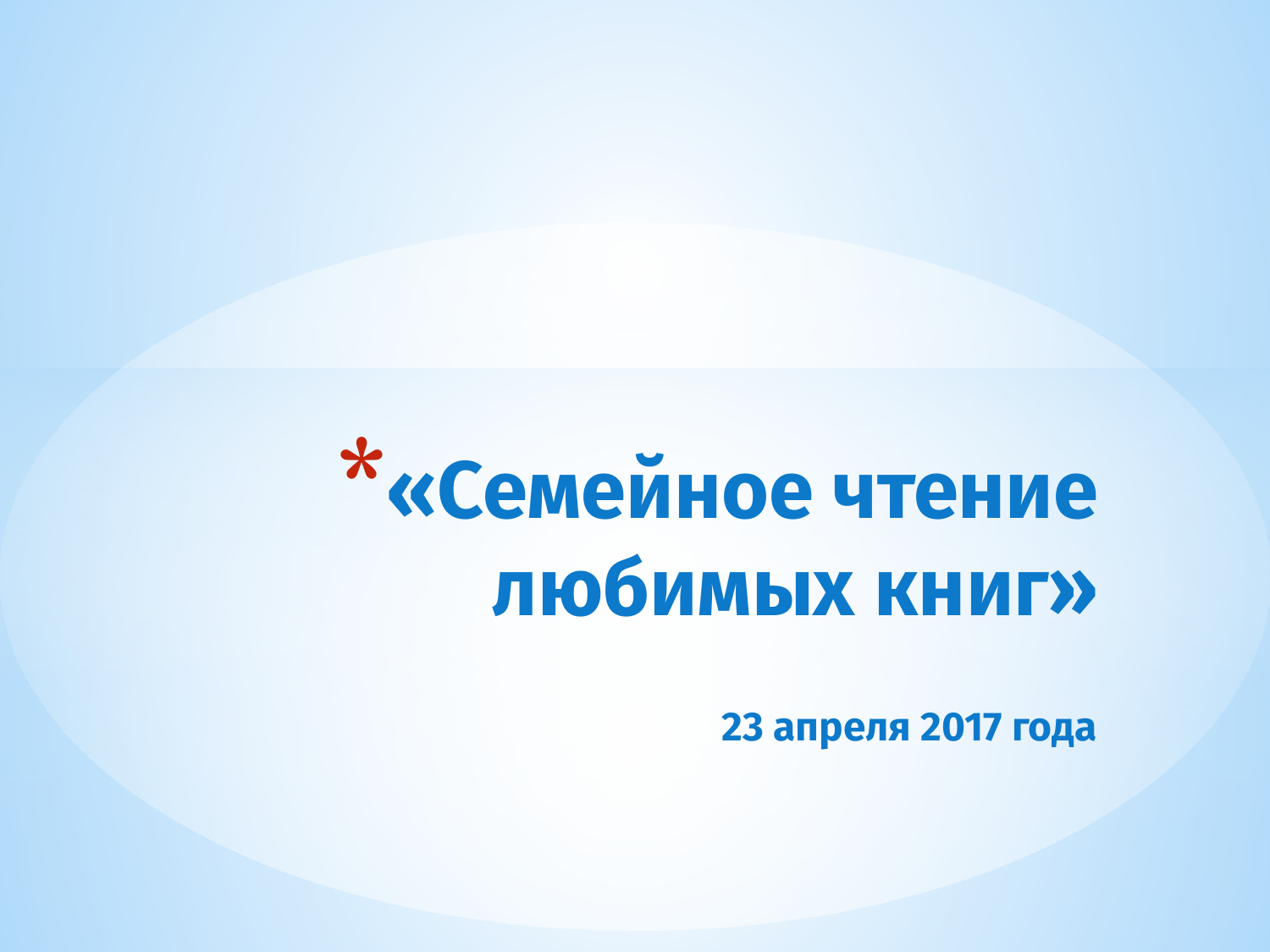

# «Семейное чтение любимых книг»

23 апреля 2017 года